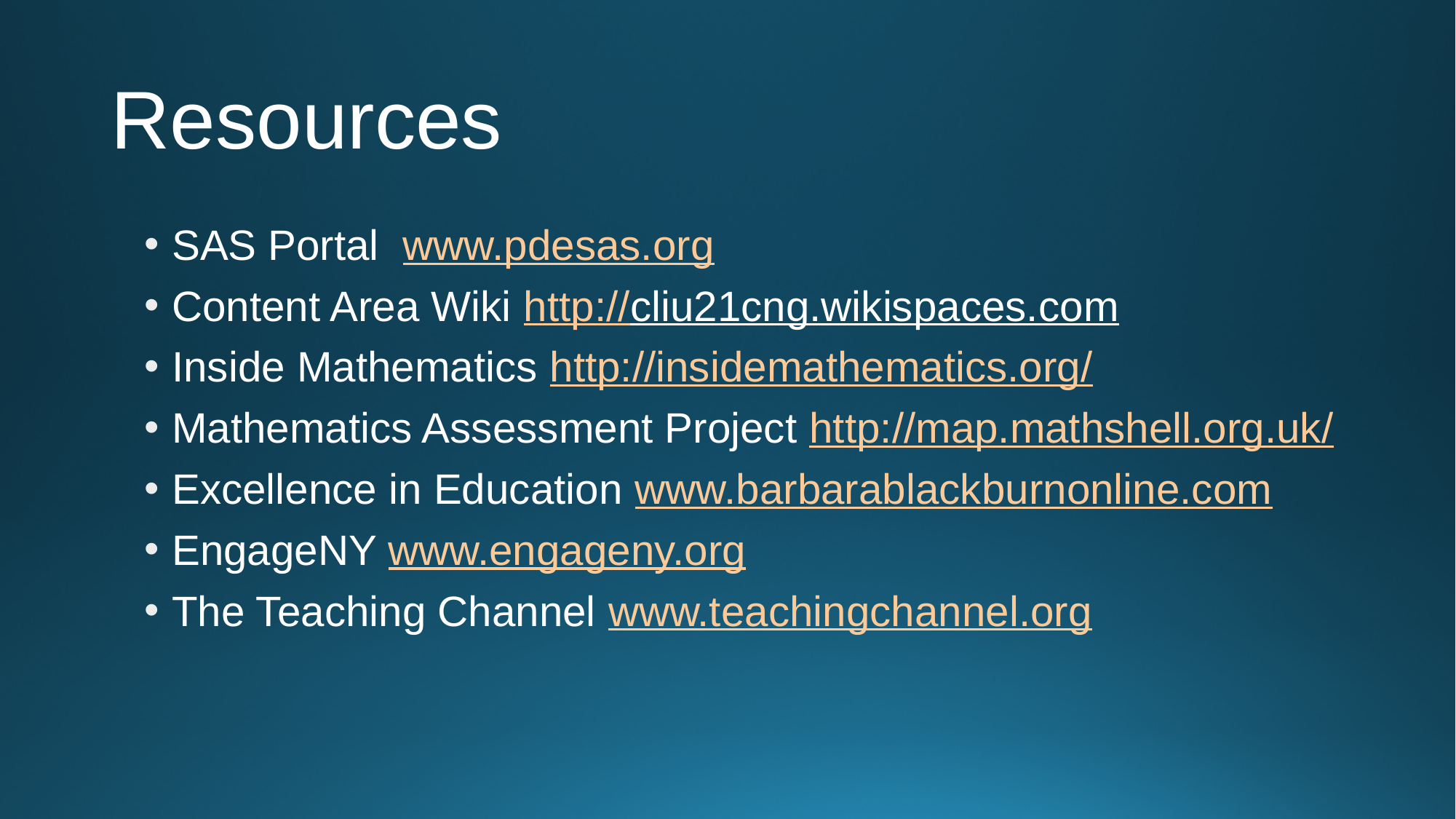

# Resources
SAS Portal  www.pdesas.org
Content Area Wiki http://cliu21cng.wikispaces.com
Inside Mathematics http://insidemathematics.org/
Mathematics Assessment Project http://map.mathshell.org.uk/
Excellence in Education www.barbarablackburnonline.com
EngageNY www.engageny.org
The Teaching Channel www.teachingchannel.org